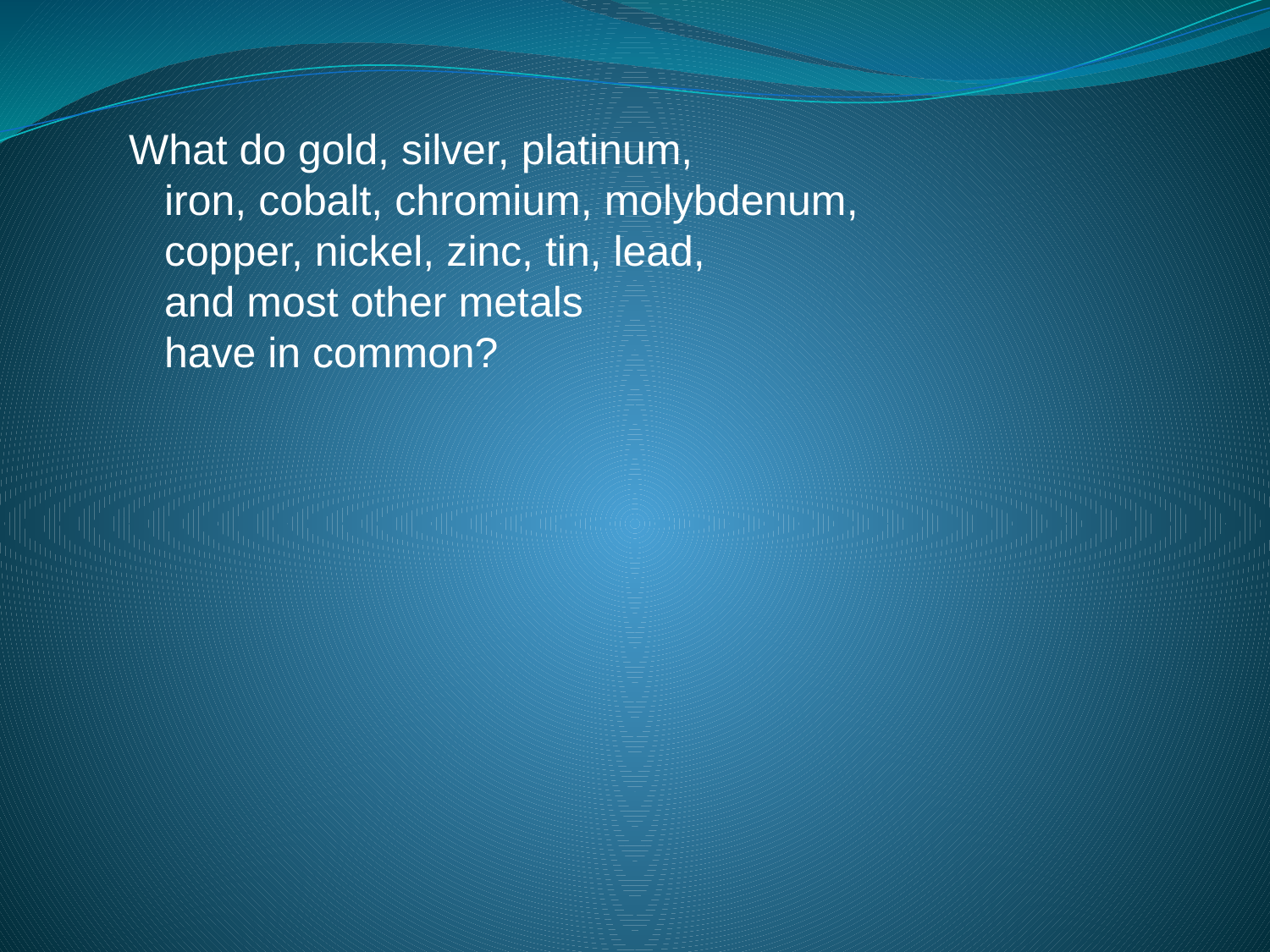

What do gold, silver, platinum,
   iron, cobalt, chromium, molybdenum,
   copper, nickel, zinc, tin, lead,
   and most other metals
   have in common?